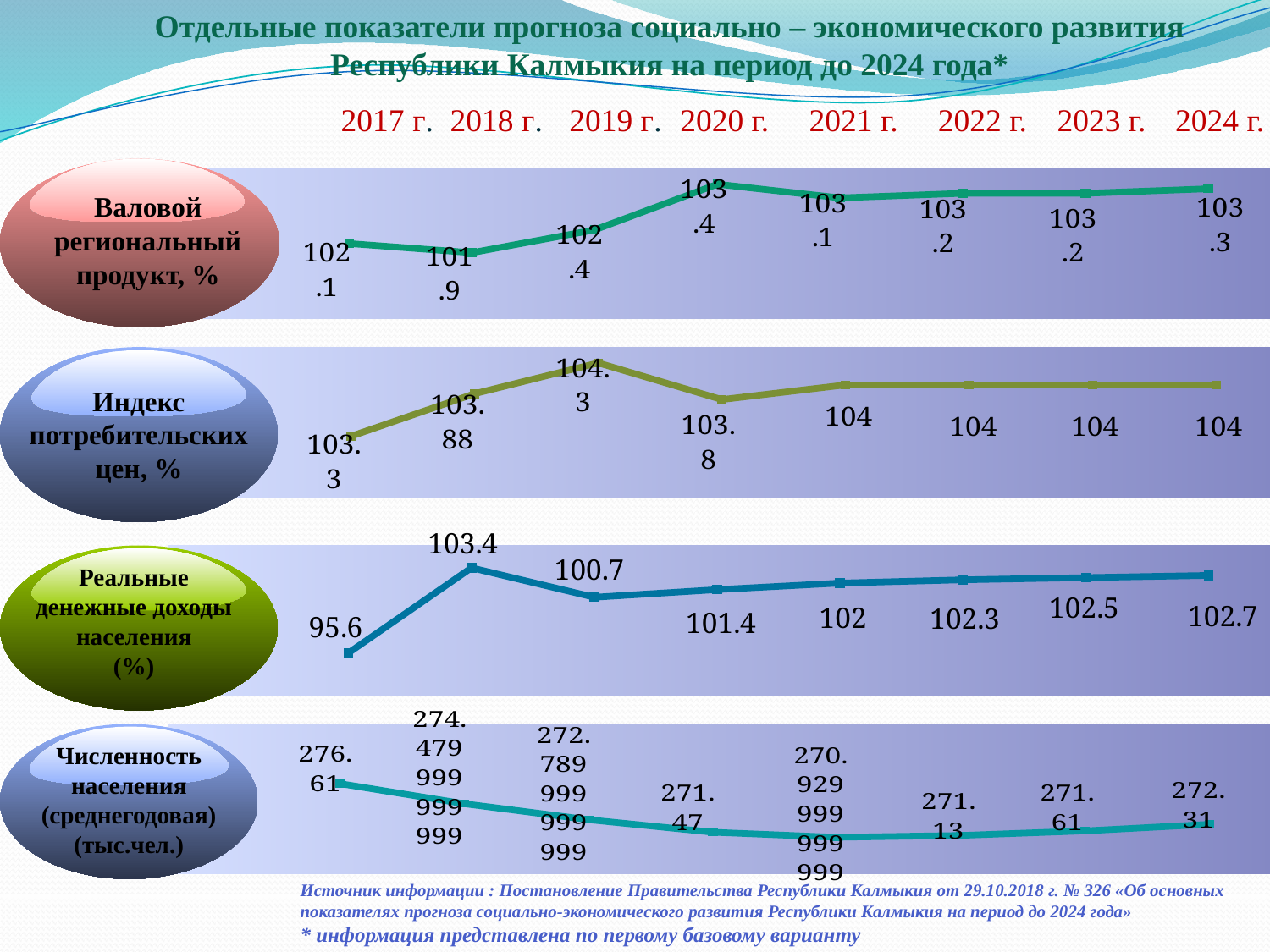

Отдельные показатели прогноза социально – экономического развития Республики Калмыкия на период до 2024 года*
2017 г.
2018 г.
2019 г.
2020 г.
2021 г.
2022 г.
2023 г.
2024 г.

### Chart

| Category | Ряд 1 |
|---|---|
| Категория 1 | 102.1 |
| Категория 2 | 101.9 |
| Категория 3 | 102.4 |
| Категория 4 | 103.4 |
| Категория 5 | 103.1 |
| Категория 6 | 103.2 |
| Категория 7 | 103.2 |
| Категория 8 | 103.3 |
Валовой региональный продукт, %

### Chart

| Category | Ряд 1 |
|---|---|
| Категория 1 | 103.3 |
| Категория 2 | 103.88 |
| Категория 3 | 104.3 |
| Категория 4 | 103.8 |
| Категория 5 | 104.0 |
| Категория 6 | 104.0 |
| Категория 7 | 104.0 |
| Категория 8 | 104.0 |

Индекс потребительских цен, %

### Chart

| Category | Ряд 1 |
|---|---|
| Категория 1 | 95.6 |
| Категория 2 | 103.4 |
| Категория 3 | 100.7 |
| Категория 4 | 101.4 |
| Категория 5 | 102.0 |
| Категория 6 | 102.3 |
| Категория 7 | 102.5 |
| Категория 8 | 102.7 |

Реальные денежные доходы населения
(%)

### Chart

| Category | Ряд 1 |
|---|---|
| Категория 1 | 276.61 |
| Категория 2 | 274.47999999999905 |
| Категория 3 | 272.78999999999905 |
| Категория 4 | 271.47 |
| Категория 5 | 270.9299999999989 |
| Категория 6 | 271.13 |
| Категория 7 | 271.61 |
| Категория 8 | 272.31 |

Численность населения (среднегодовая) (тыс.чел.)

Источник информации : Постановление Правительства Республики Калмыкия от 29.10.2018 г. № 326 «Об основных показателях прогноза социально-экономического развития Республики Калмыкия на период до 2024 года»
* информация представлена по первому базовому варианту